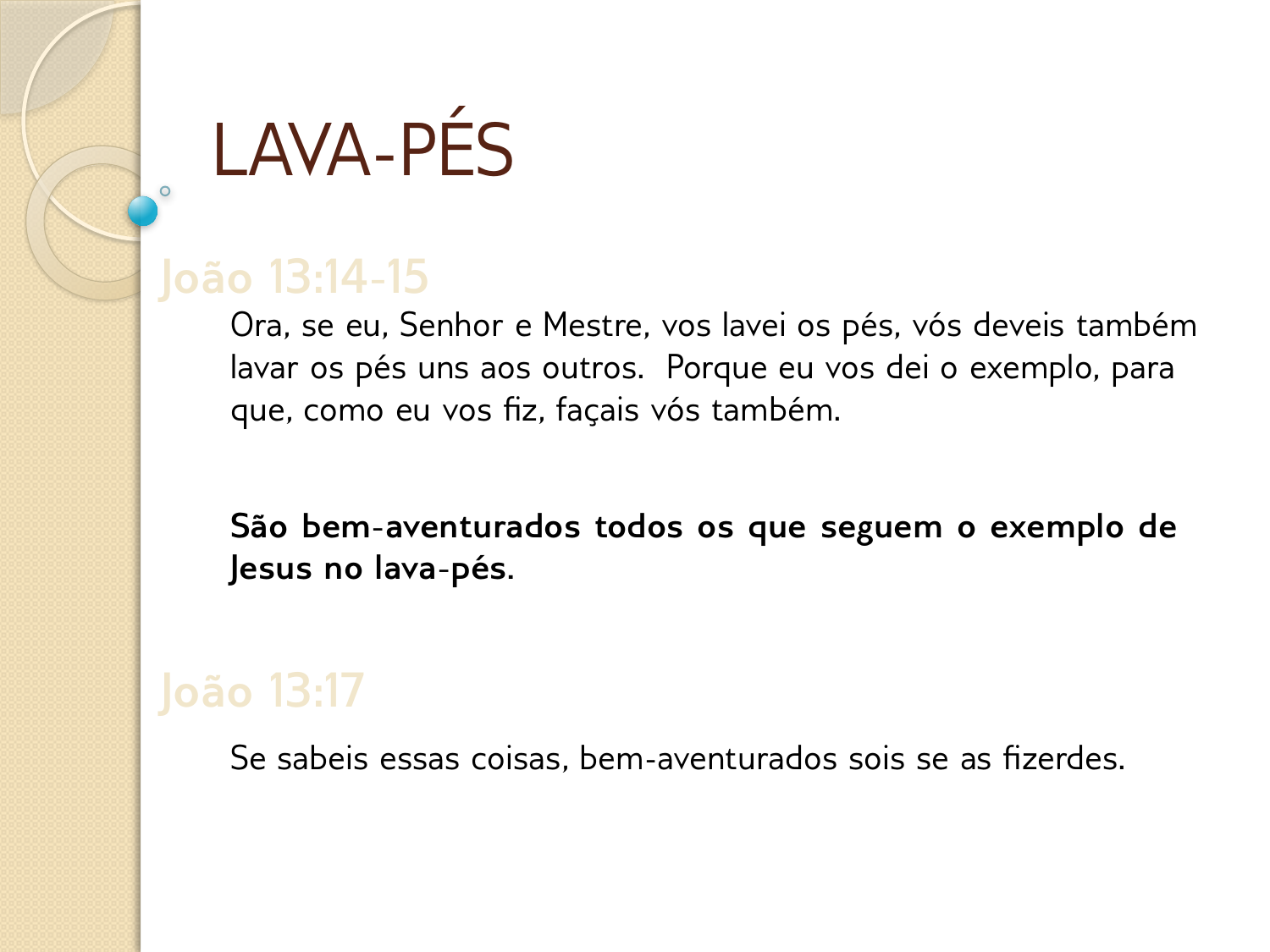

LAVA-PÉS
João 13:14-15
Ora, se eu, Senhor e Mestre, vos lavei os pés, vós deveis também lavar os pés uns aos outros.  Porque eu vos dei o exemplo, para que, como eu vos fiz, façais vós também.
São bem-aventurados todos os que seguem o exemplo de Jesus no lava-pés.
João 13:17
Se sabeis essas coisas, bem-aventurados sois se as fizerdes.